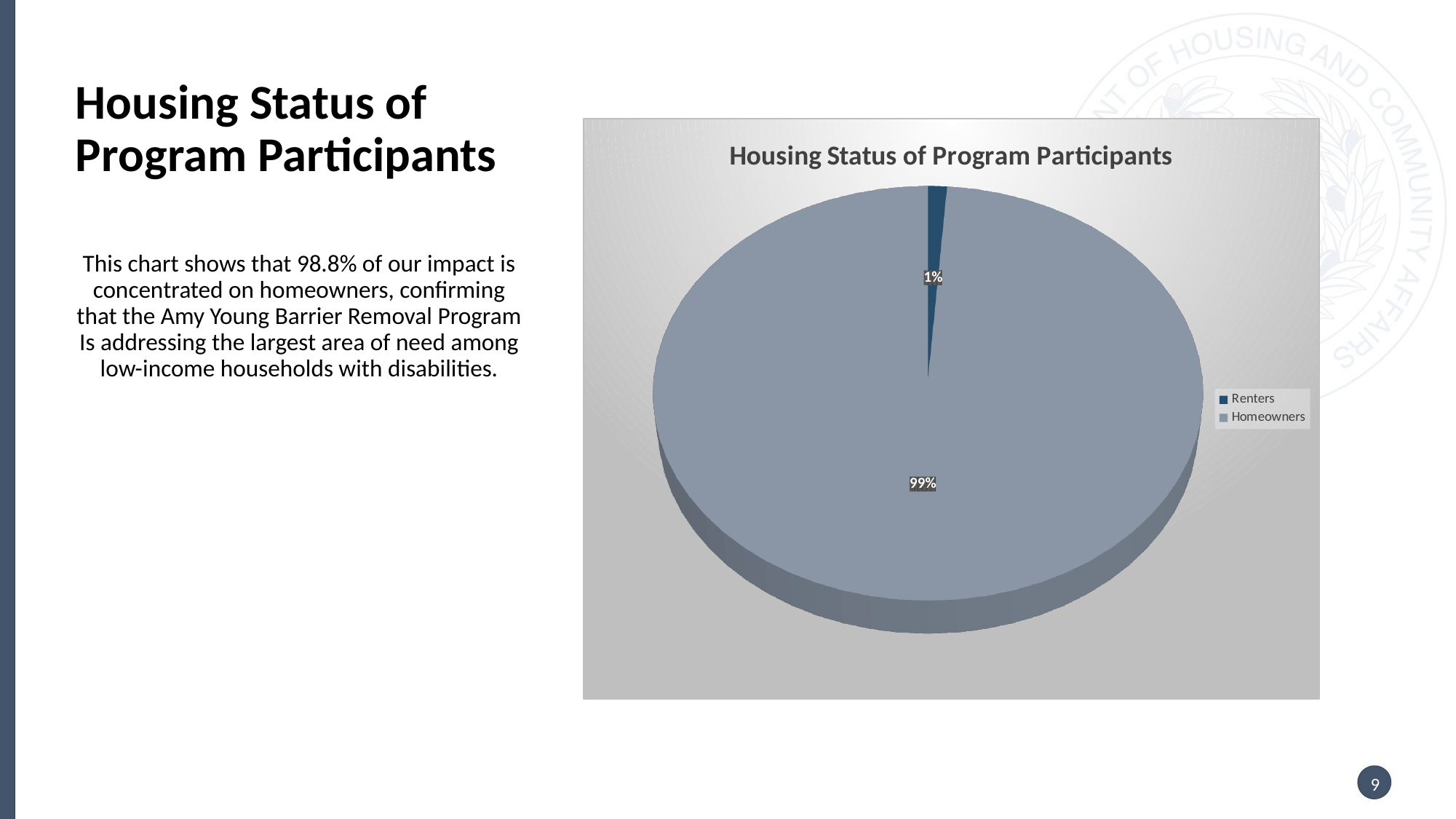

# Housing Status of Program Participants

[unsupported chart]

This chart shows that 98.8% of our impact is concentrated on homeowners, confirming that the Amy Young Barrier Removal Program Is addressing the largest area of need among low-income households with disabilities.
9